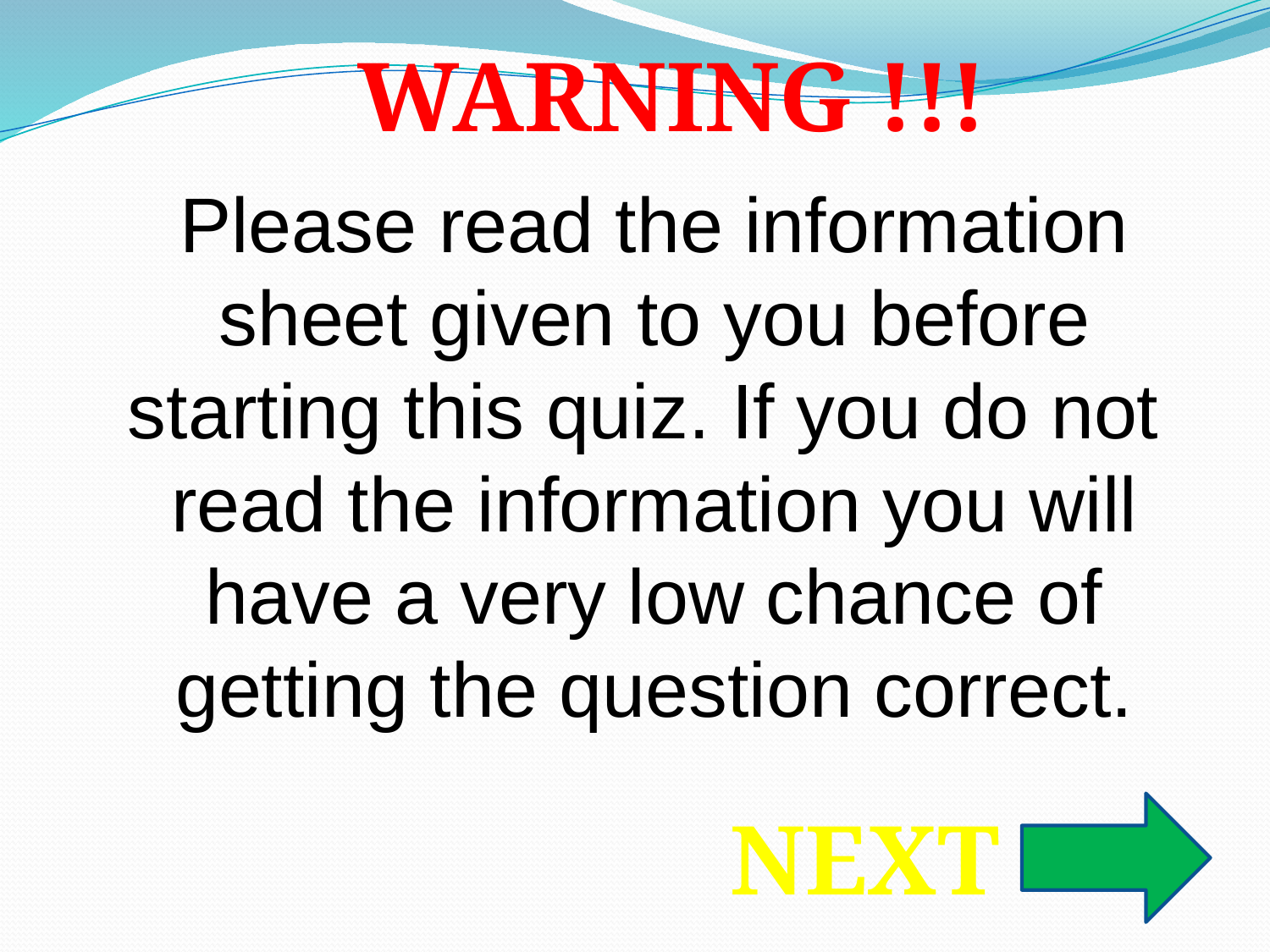

WARNING !!!
Please read the information sheet given to you before starting this quiz. If you do not  read the information you will have a very low chance of getting the question correct.
Next